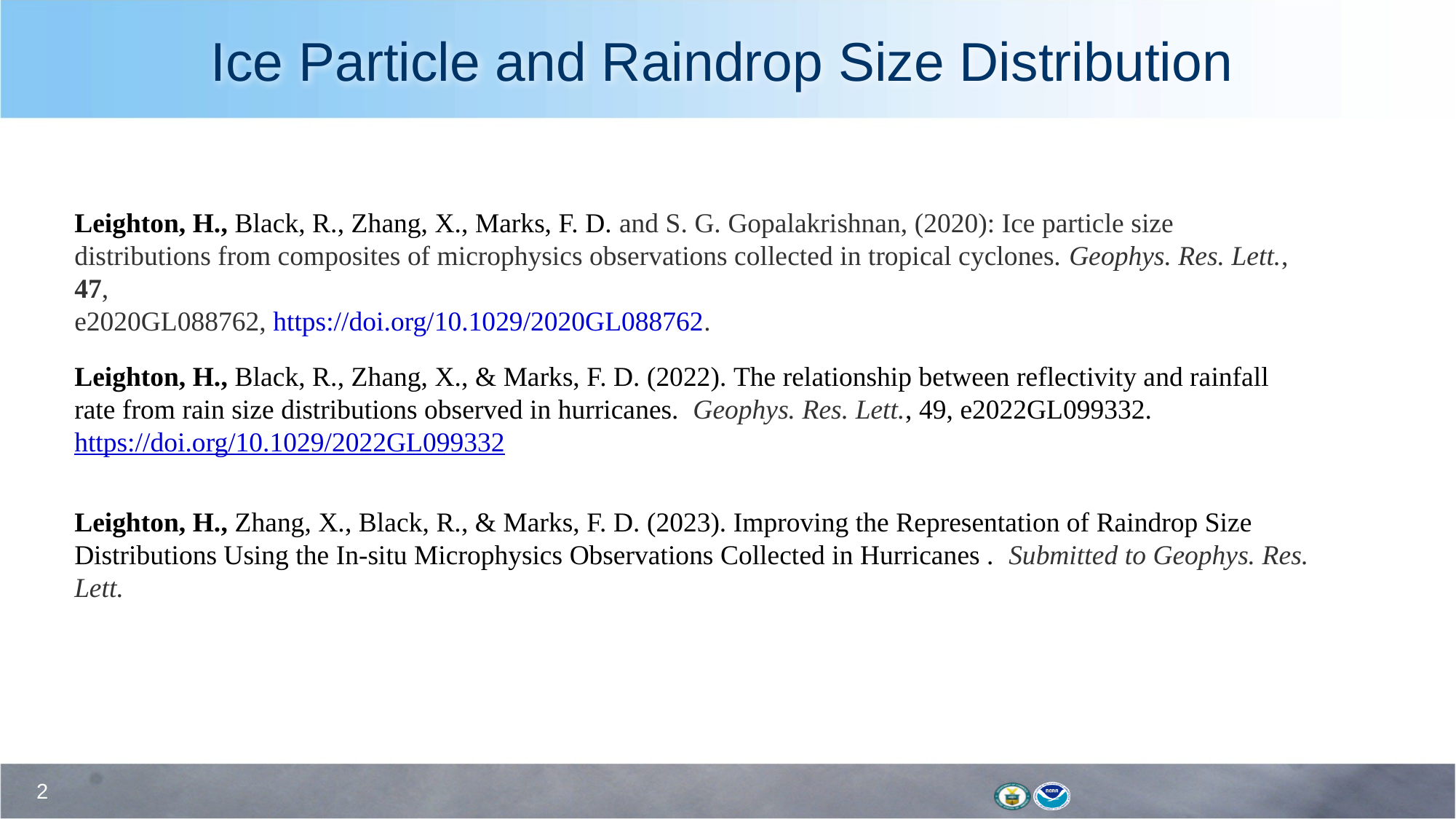

# Ice Particle and Raindrop Size Distribution
Leighton, H., Black, R., Zhang, X., Marks, F. D. and S. G. Gopalakrishnan, (2020): Ice particle size distributions from composites of microphysics observations collected in tropical cyclones. Geophys. Res. Lett., 47,
e2020GL088762, https://doi.org/10.1029/2020GL088762.
Leighton, H., Black, R., Zhang, X., & Marks, F. D. (2022). The relationship between reflectivity and rainfall rate from rain size distributions observed in hurricanes.  Geophys. Res. Lett., 49, e2022GL099332. https://doi.org/10.1029/2022GL099332
Leighton, H., Zhang, X., Black, R., & Marks, F. D. (2023). Improving the Representation of Raindrop Size Distributions Using the In-situ Microphysics Observations Collected in Hurricanes .  Submitted to Geophys. Res. Lett.
2